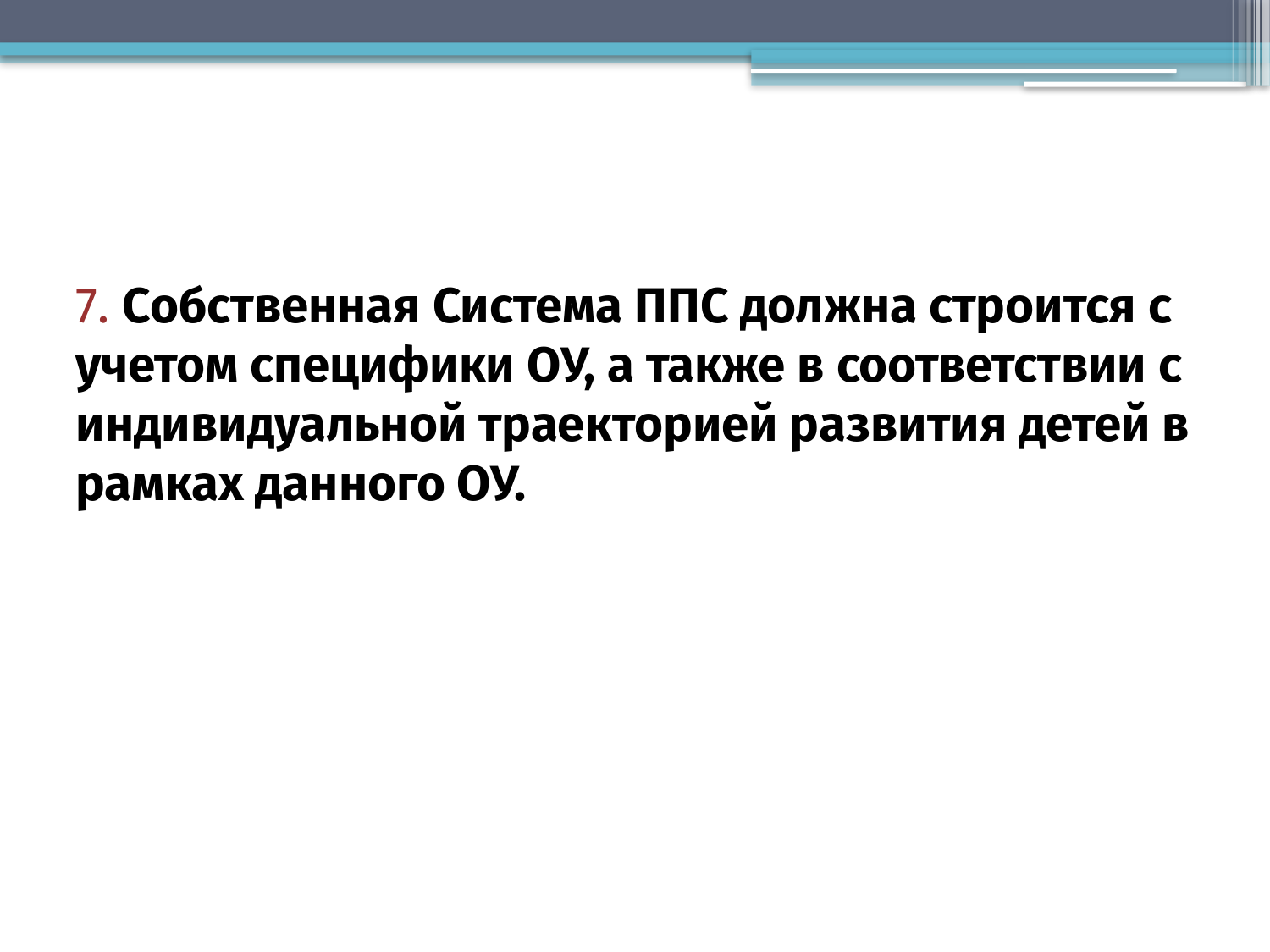

# 7. Собственная Система ППС должна строится с учетом специфики ОУ, а также в соответствии с индивидуальной траекторией развития детей в рамках данного ОУ.